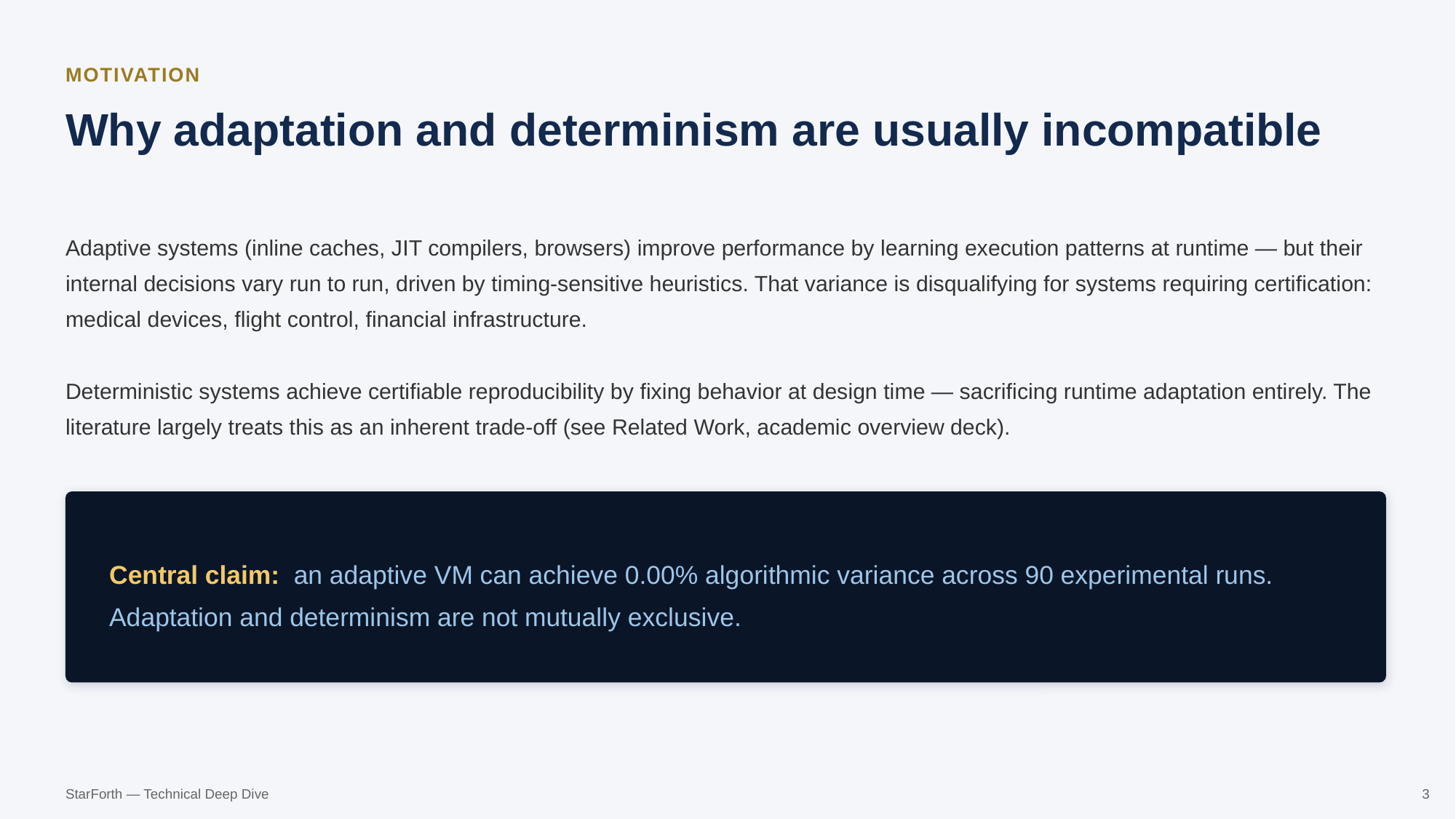

MOTIVATION
Why adaptation and determinism are usually incompatible
Adaptive systems (inline caches, JIT compilers, browsers) improve performance by learning execution patterns at runtime — but their internal decisions vary run to run, driven by timing-sensitive heuristics. That variance is disqualifying for systems requiring certification: medical devices, flight control, financial infrastructure.
Deterministic systems achieve certifiable reproducibility by fixing behavior at design time — sacrificing runtime adaptation entirely. The literature largely treats this as an inherent trade-off (see Related Work, academic overview deck).

Central claim:  an adaptive VM can achieve 0.00% algorithmic variance across 90 experimental runs. Adaptation and determinism are not mutually exclusive.
StarForth — Technical Deep Dive
3